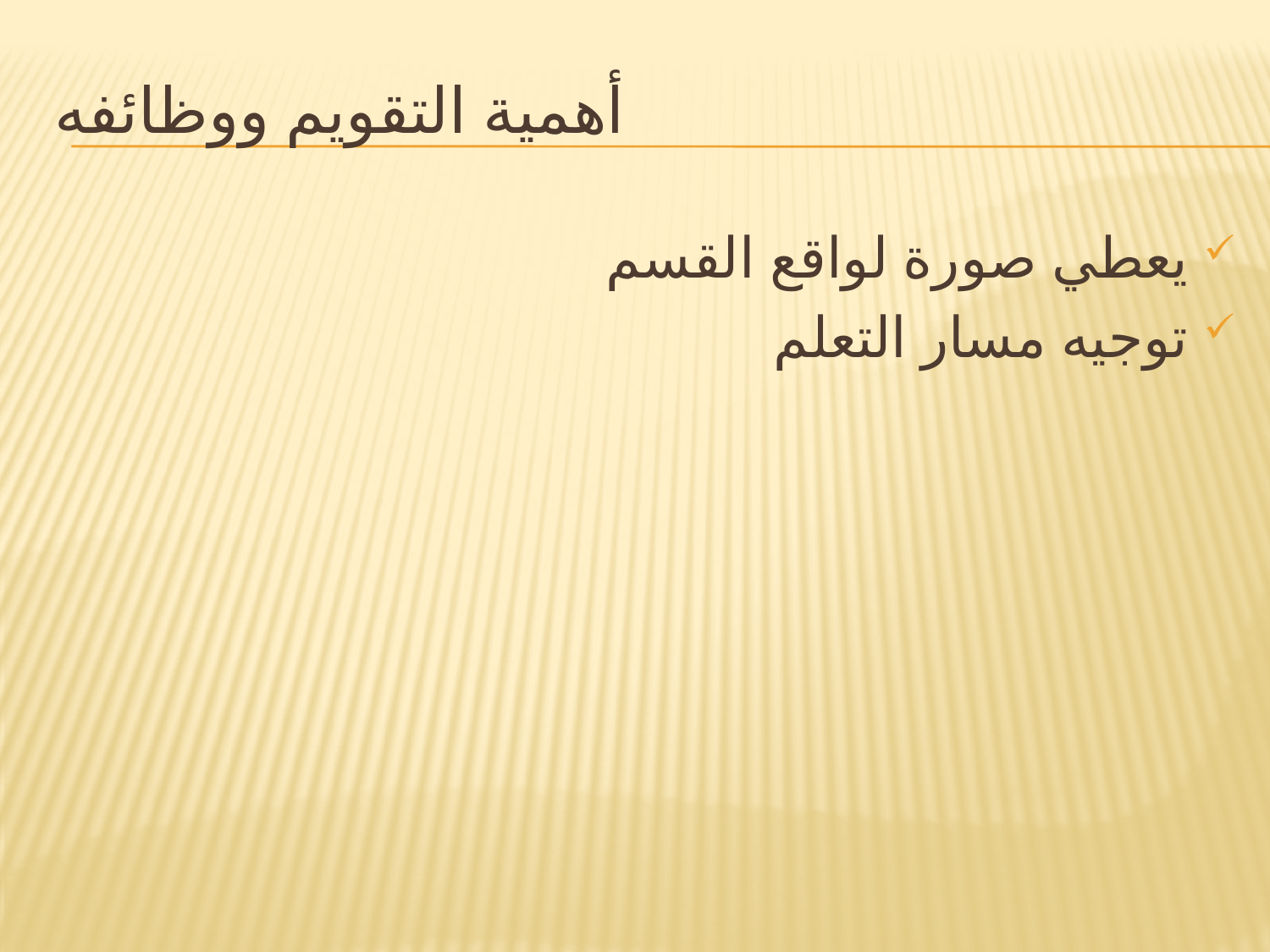

# أهمية التقويم ووظائفه
يعطي صورة لواقع القسم
توجيه مسار التعلم